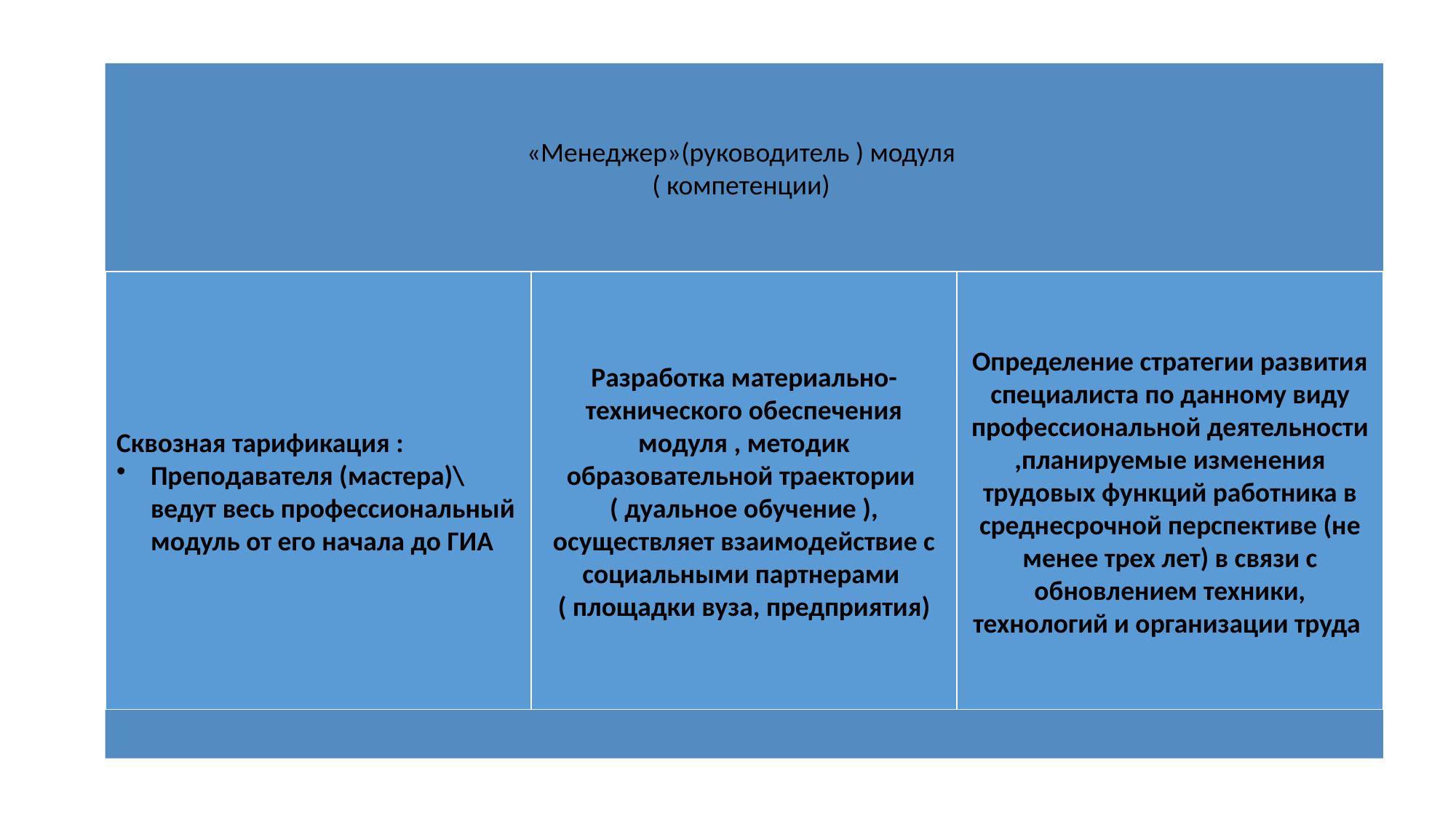

«Менеджер»(руководитель ) модуля
( компетенции)
Сквозная тарификация :
Разработка материально-технического обеспечения модуля , методик образовательной траектории
( дуальное обучение ), осуществляет взаимодействие с социальными партнерами
( площадки вуза, предприятия)
Определение стратегии развития специалиста по данному виду профессиональной деятельности ,планируемые изменения трудовых функций работника в среднесрочной перспективе (не менее трех лет) в связи с обновлением техники, технологий и организации труда
Преподавателя (мастера)\ведут весь профессиональный модуль от его начала до ГИА